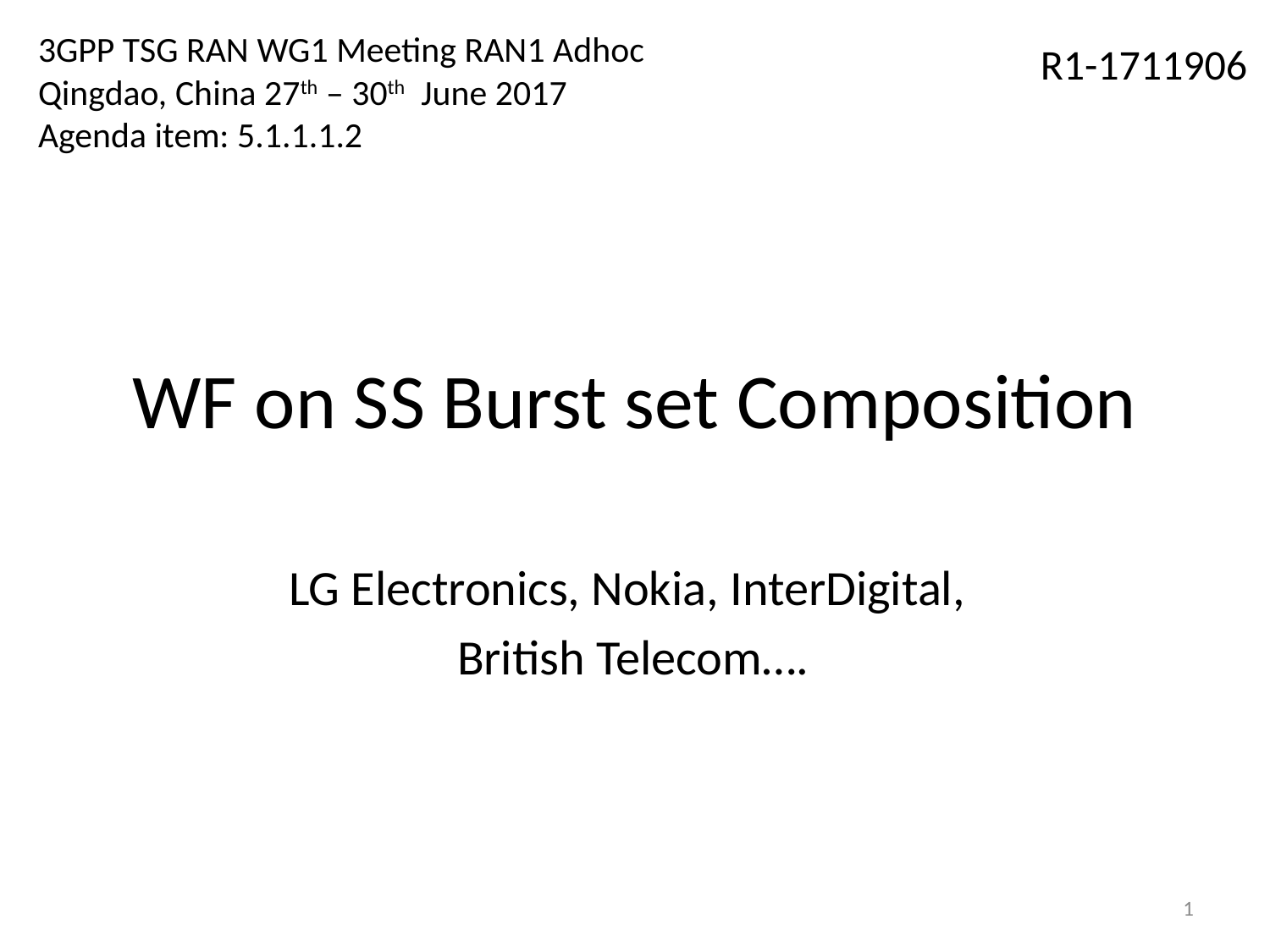

3GPP TSG RAN WG1 Meeting RAN1 Adhoc
Qingdao, China 27th – 30th  June 2017
Agenda item: 5.1.1.1.2
R1-1711906
# WF on SS Burst set Composition
LG Electronics, Nokia, InterDigital,
British Telecom….
1